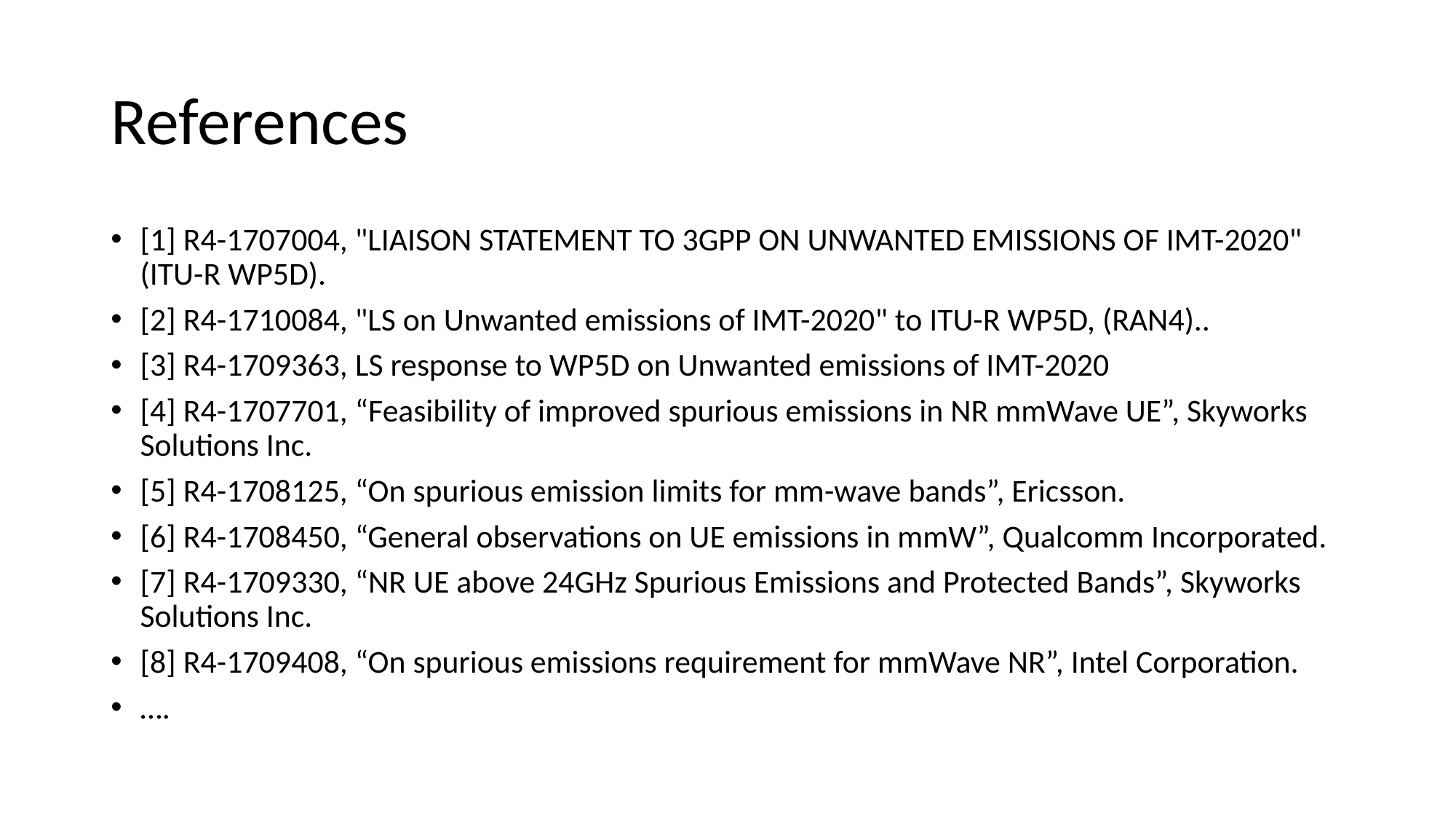

# References
[1] R4-1707004, "LIAISON STATEMENT TO 3GPP ON UNWANTED EMISSIONS OF IMT-2020" (ITU-R WP5D).
[2] R4-1710084, "LS on Unwanted emissions of IMT-2020" to ITU-R WP5D, (RAN4)..
[3] R4-1709363, LS response to WP5D on Unwanted emissions of IMT-2020
[4] R4-1707701, “Feasibility of improved spurious emissions in NR mmWave UE”, Skyworks Solutions Inc.
[5] R4-1708125, “On spurious emission limits for mm-wave bands”, Ericsson.
[6] R4-1708450, “General observations on UE emissions in mmW”, Qualcomm Incorporated.
[7] R4-1709330, “NR UE above 24GHz Spurious Emissions and Protected Bands”, Skyworks Solutions Inc.
[8] R4-1709408, “On spurious emissions requirement for mmWave NR”, Intel Corporation.
….